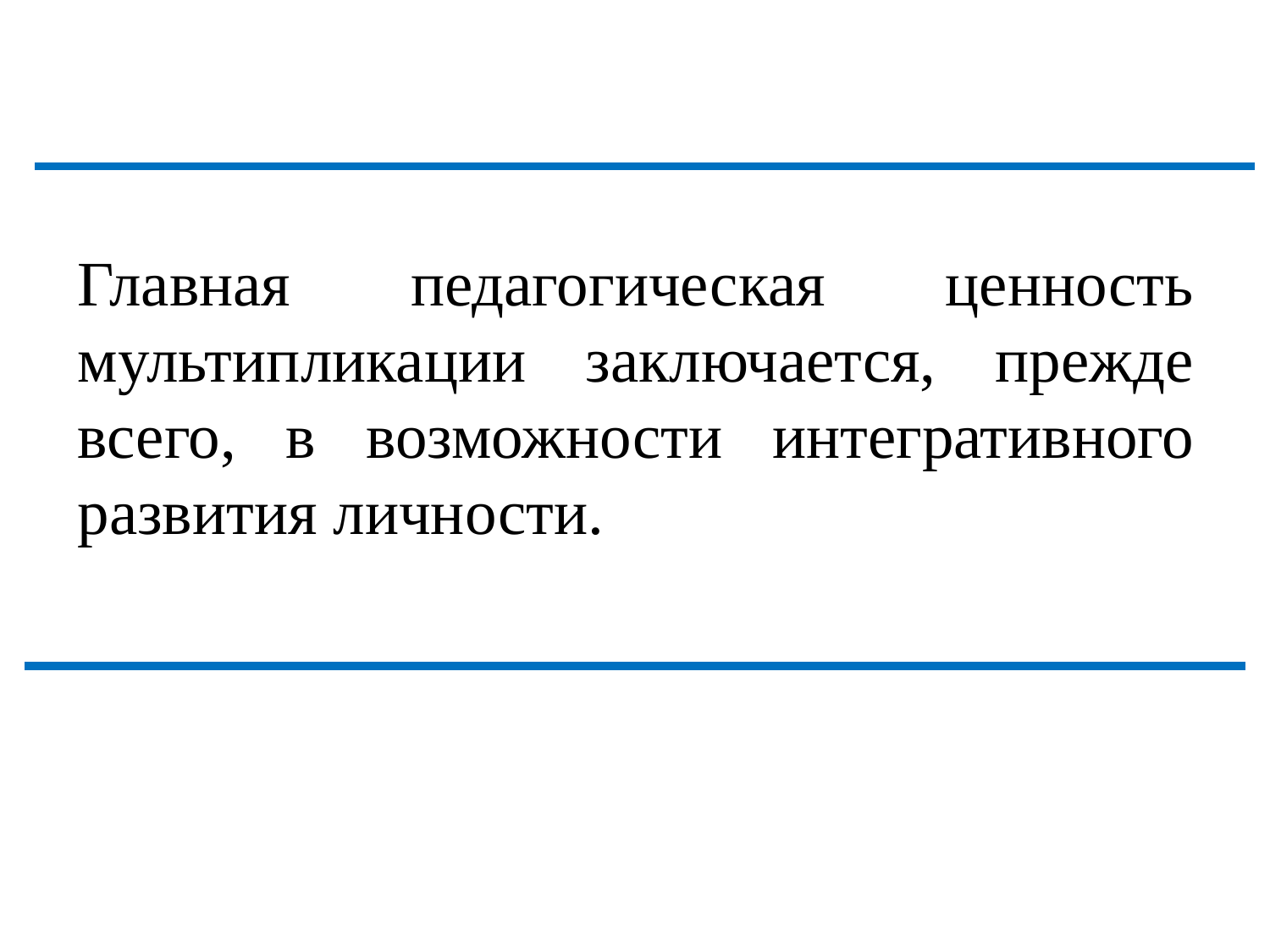

#
Главная педагогическая ценность мультипликации заключается, прежде всего, в возможности интегративного развития личности.